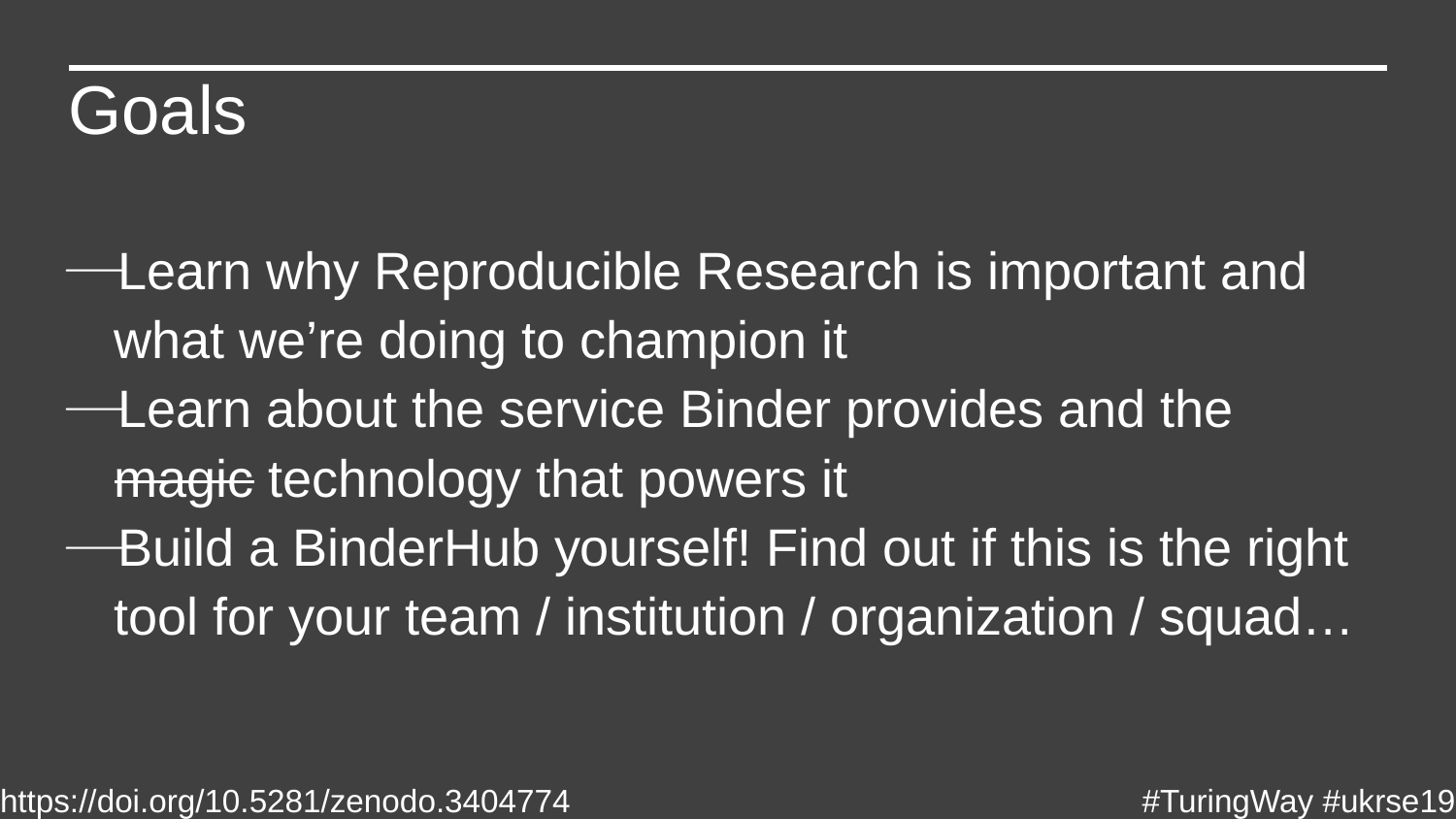

Goals
Learn why Reproducible Research is important and what we’re doing to champion it
Learn about the service Binder provides and the magic technology that powers it
Build a BinderHub yourself! Find out if this is the right tool for your team / institution / organization / squad…
#TuringWay #ukrse19
https://doi.org/10.5281/zenodo.3404774